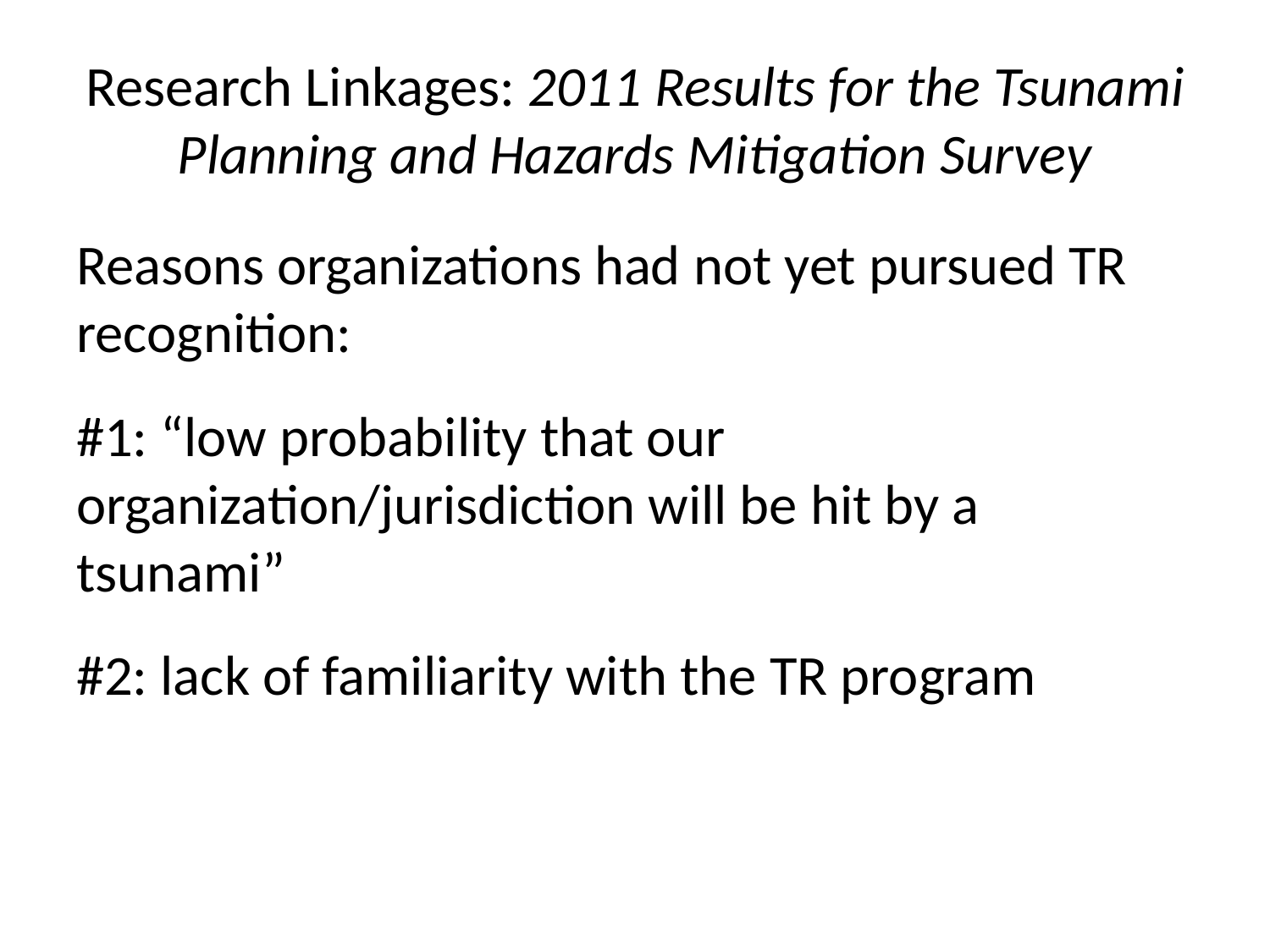

# Research Linkages: 2011 Results for the Tsunami Planning and Hazards Mitigation Survey
Reasons organizations had not yet pursued TR recognition:

#1: “low probability that our organization/jurisdiction will be hit by a tsunami”

#2: lack of familiarity with the TR program